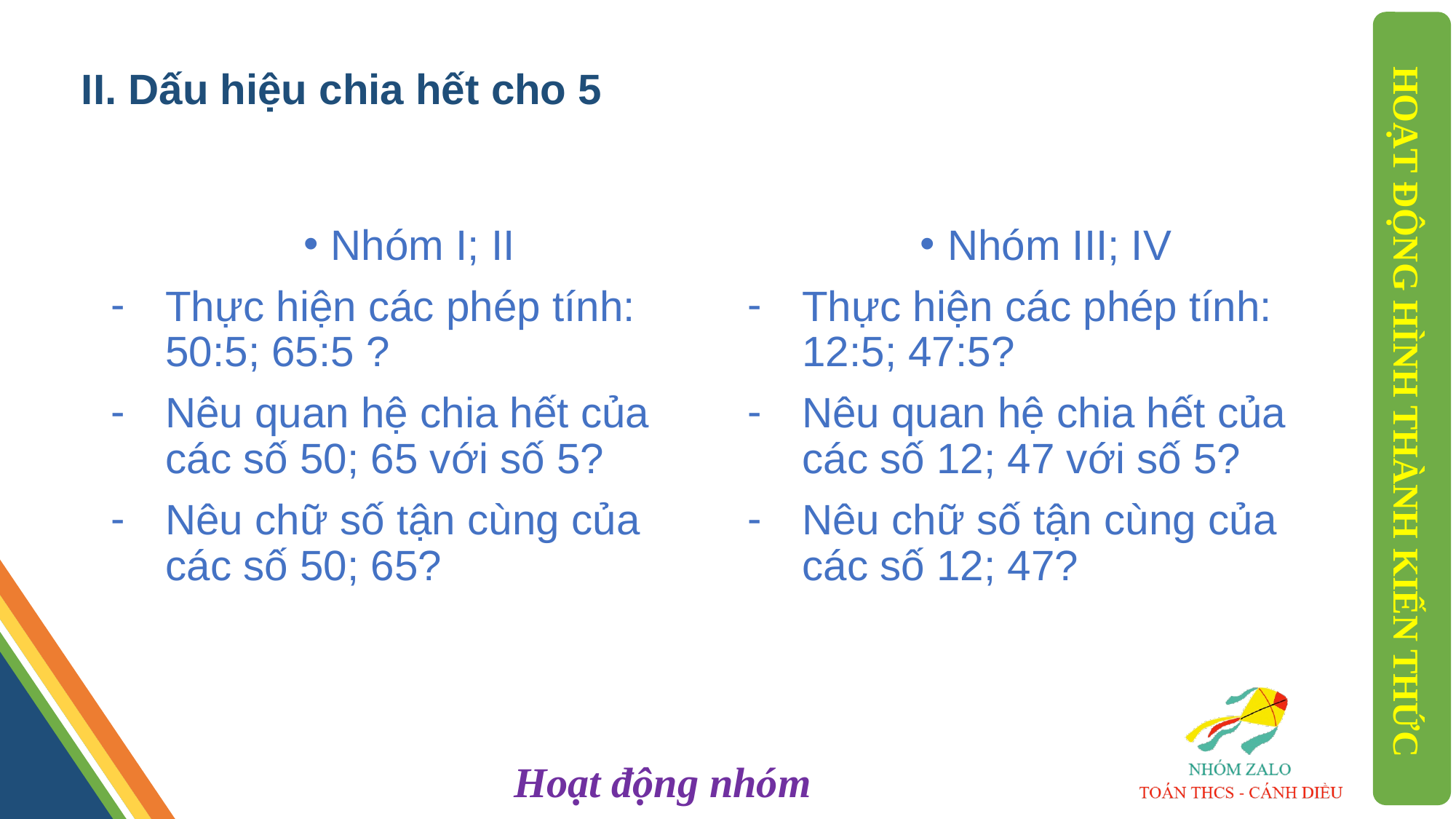

# II. Dấu hiệu chia hết cho 5
Nhóm I; II
Thực hiện các phép tính: 50:5; 65:5 ?
Nêu quan hệ chia hết của các số 50; 65 với số 5?
Nêu chữ số tận cùng của các số 50; 65?
Nhóm III; IV
Thực hiện các phép tính: 12:5; 47:5?
Nêu quan hệ chia hết của các số 12; 47 với số 5?
Nêu chữ số tận cùng của các số 12; 47?

HOẠT ĐỘNG HÌNH THÀNH KIẾN THỨC

Hoạt động nhóm